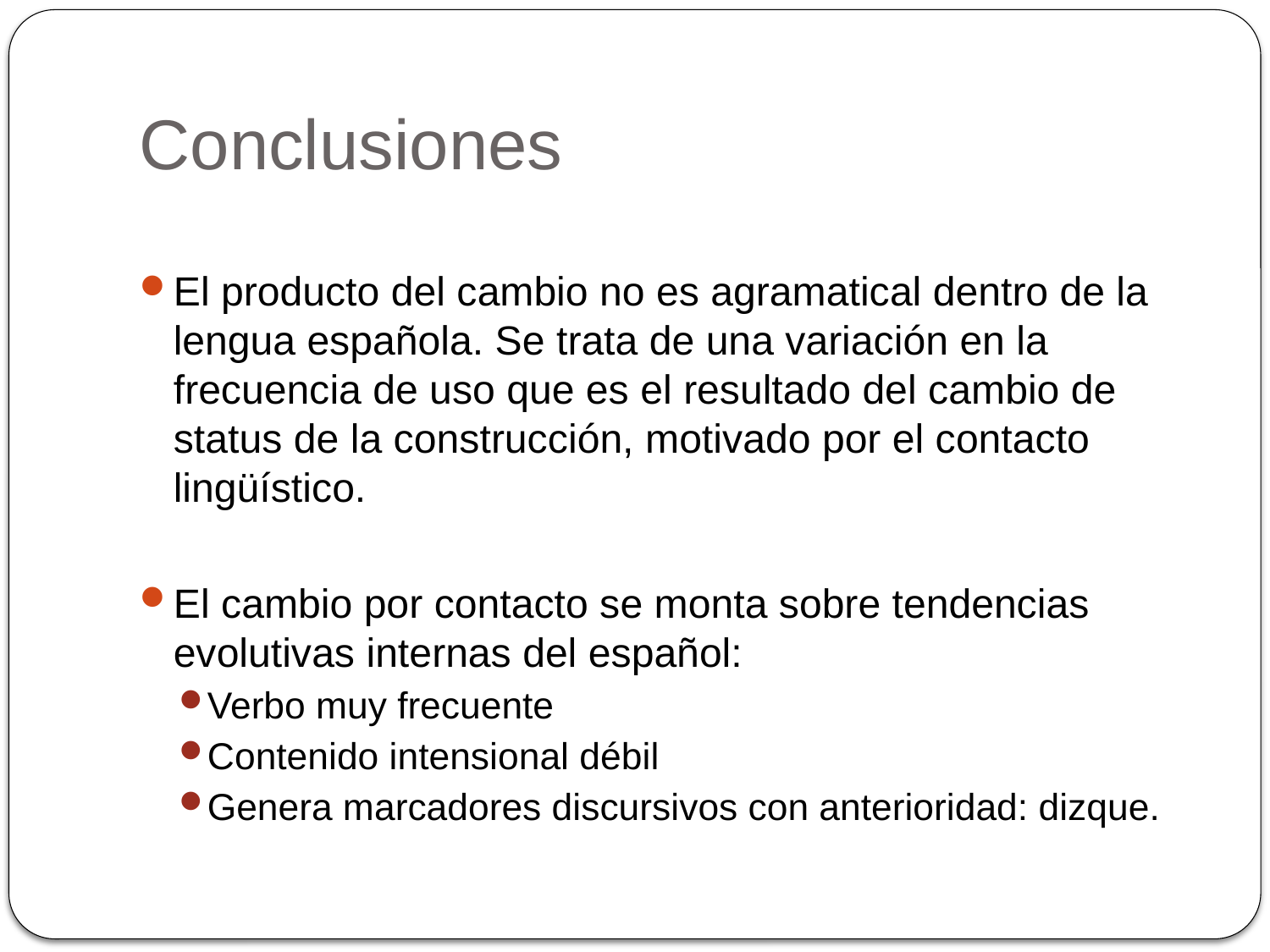

# Conclusiones

El producto del cambio no es agramatical dentro de la lengua española. Se trata de una variación en la frecuencia de uso que es el resultado del cambio de status de la construcción, motivado por el contacto lingüístico.

El cambio por contacto se monta sobre tendencias evolutivas internas del español:
Verbo muy frecuente
Contenido intensional débil
Genera marcadores discursivos con anterioridad: dizque.